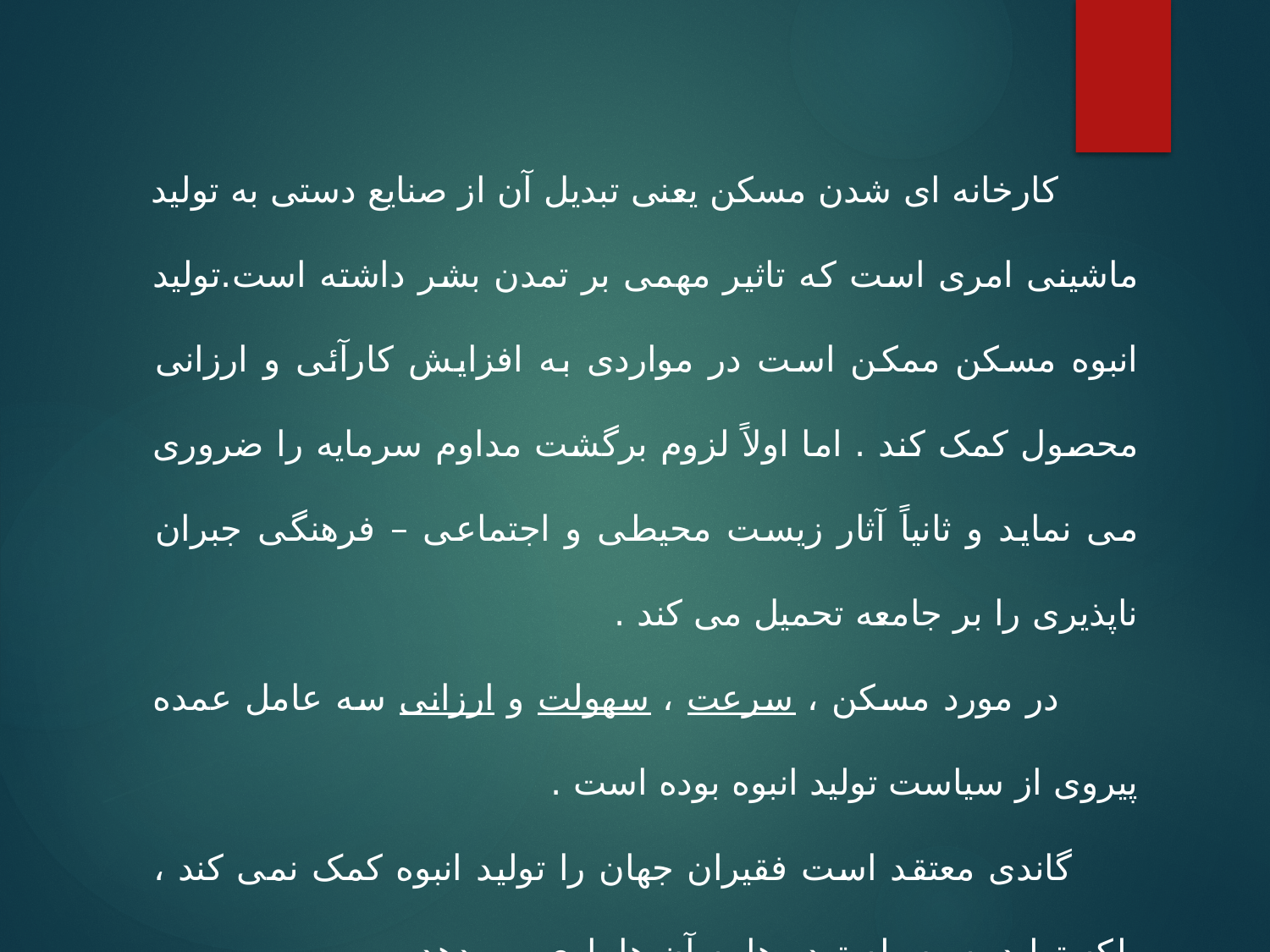

کارخانه ای شدن مسکن یعنی تبدیل آن از صنایع دستی به تولید ماشینی امری است که تاثیر مهمی بر تمدن بشر داشته است.تولید انبوه مسکن ممکن است در مواردی به افزایش کارآئی و ارزانی محصول کمک کند . اما اولاً لزوم برگشت مداوم سرمایه را ضروری می نماید و ثانیاً آثار زیست محیطی و اجتماعی – فرهنگی جبران ناپذیری را بر جامعه تحمیل می کند .
      در مورد مسکن ، سرعت ، سهولت و ارزانی سه عامل عمده پیروی از سیاست تولید انبوه بوده است .
     گاندی معتقد است فقیران جهان را تولید انبوه کمک نمی کند ، بلکه تولید به وسیله توده ها به آن ها یاری می دهد .